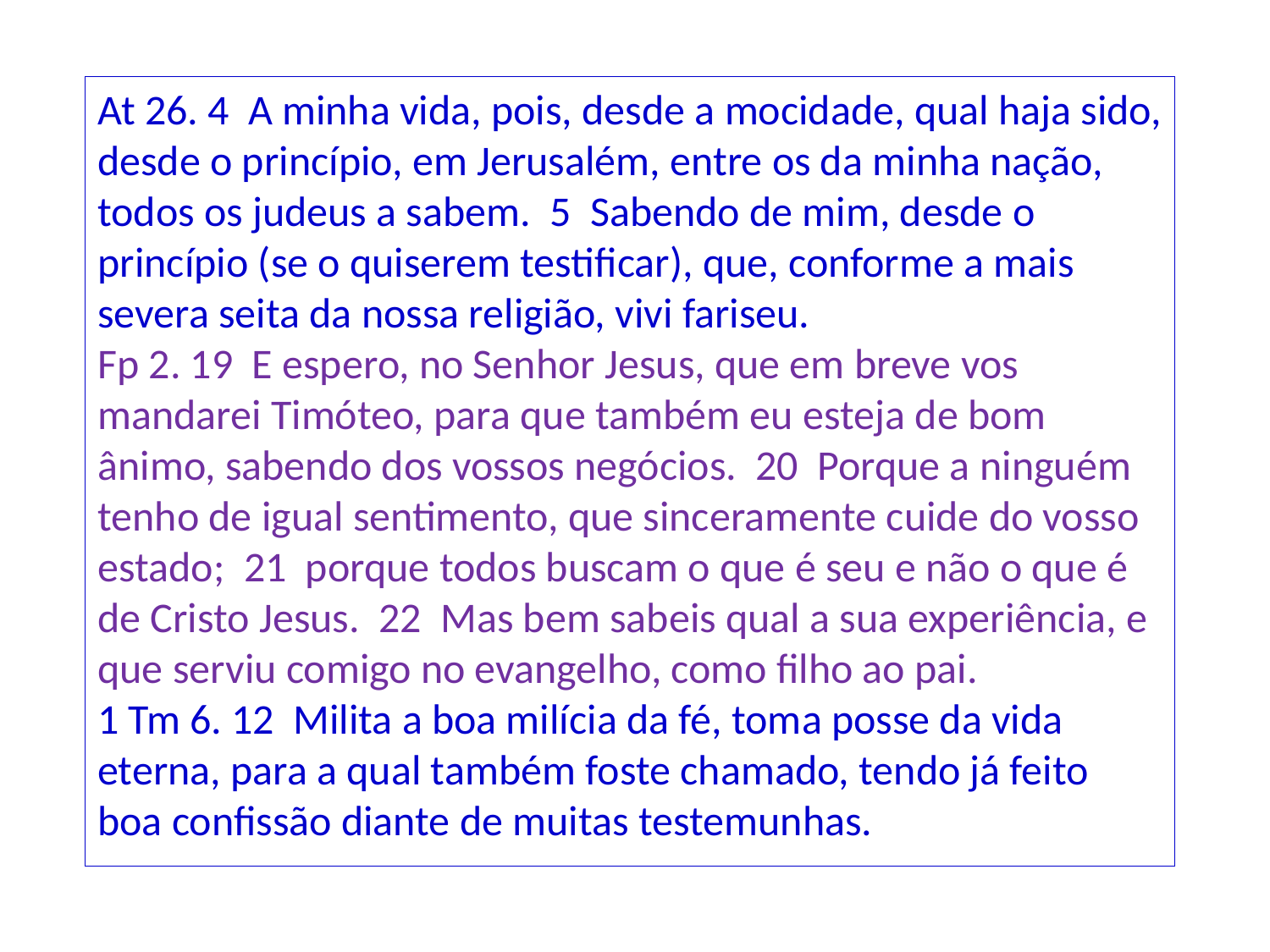

At 26. 4  A minha vida, pois, desde a mocidade, qual haja sido, desde o princípio, em Jerusalém, entre os da minha nação, todos os judeus a sabem.  5  Sabendo de mim, desde o princípio (se o quiserem testificar), que, conforme a mais severa seita da nossa religião, vivi fariseu.
Fp 2. 19  E espero, no Senhor Jesus, que em breve vos mandarei Timóteo, para que também eu esteja de bom ânimo, sabendo dos vossos negócios.  20  Porque a ninguém tenho de igual sentimento, que sinceramente cuide do vosso estado;  21  porque todos buscam o que é seu e não o que é de Cristo Jesus.  22  Mas bem sabeis qual a sua experiência, e que serviu comigo no evangelho, como filho ao pai.
1 Tm 6. 12  Milita a boa milícia da fé, toma posse da vida eterna, para a qual também foste chamado, tendo já feito boa confissão diante de muitas testemunhas.